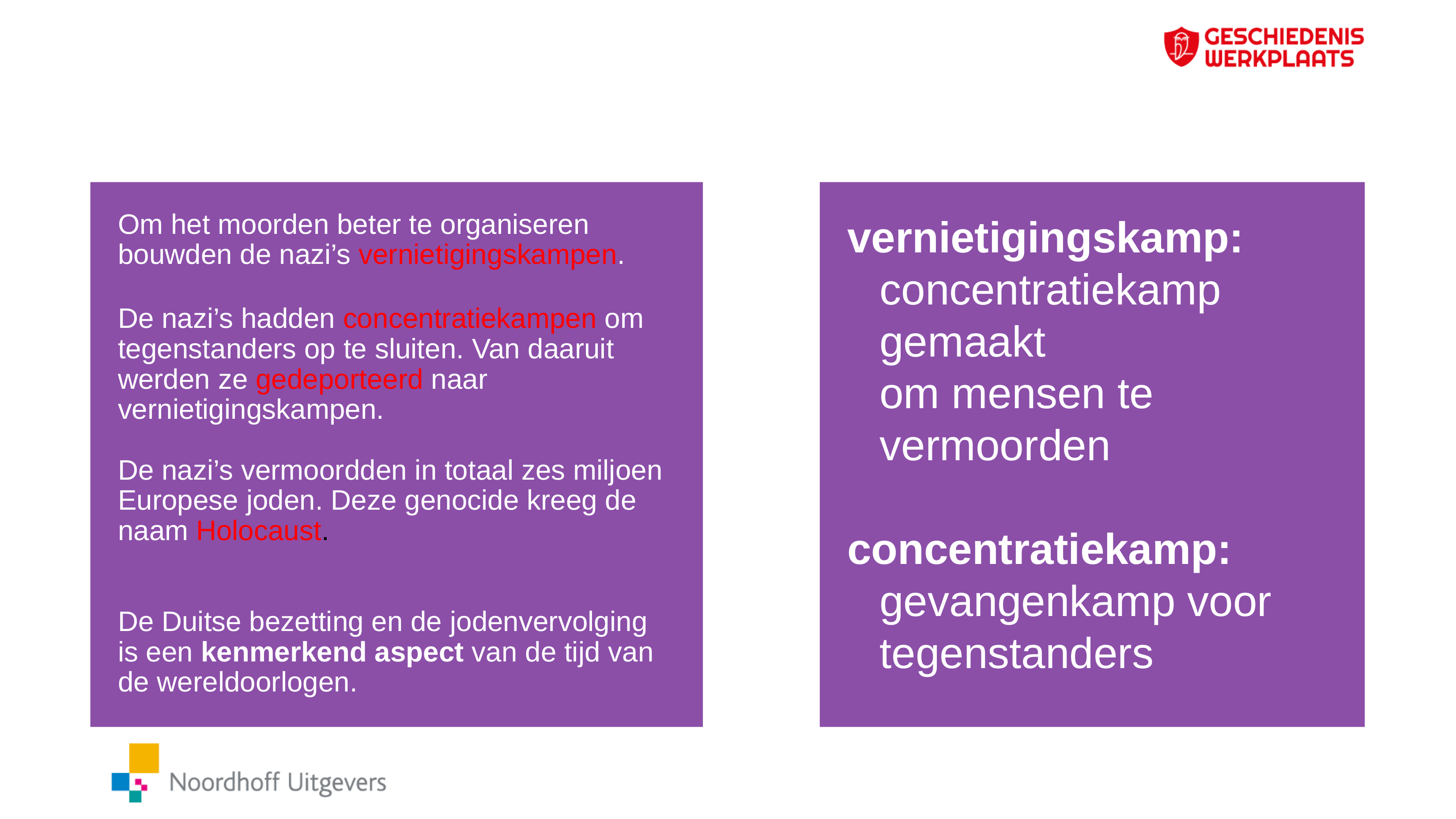

Om het moorden beter te organiseren bouwden de nazi’s vernietigingskampen.
De nazi’s hadden concentratiekampen om tegenstanders op te sluiten. Van daaruit werden ze gedeporteerd naar vernietigingskampen.

De nazi’s vermoordden in totaal zes miljoen Europese joden. Deze genocide kreeg de naam Holocaust.

De Duitse bezetting en de jodenvervolging is een kenmerkend aspect van de tijd van de wereldoorlogen.
vernietigingskamp: concentratiekamp gemaakt
om mensen te vermoorden

concentratiekamp: gevangenkamp voor tegenstanders

deporteren: wegvoeren

Holocaust: moord op joden tijdens de Tweede Wereldoorlog.